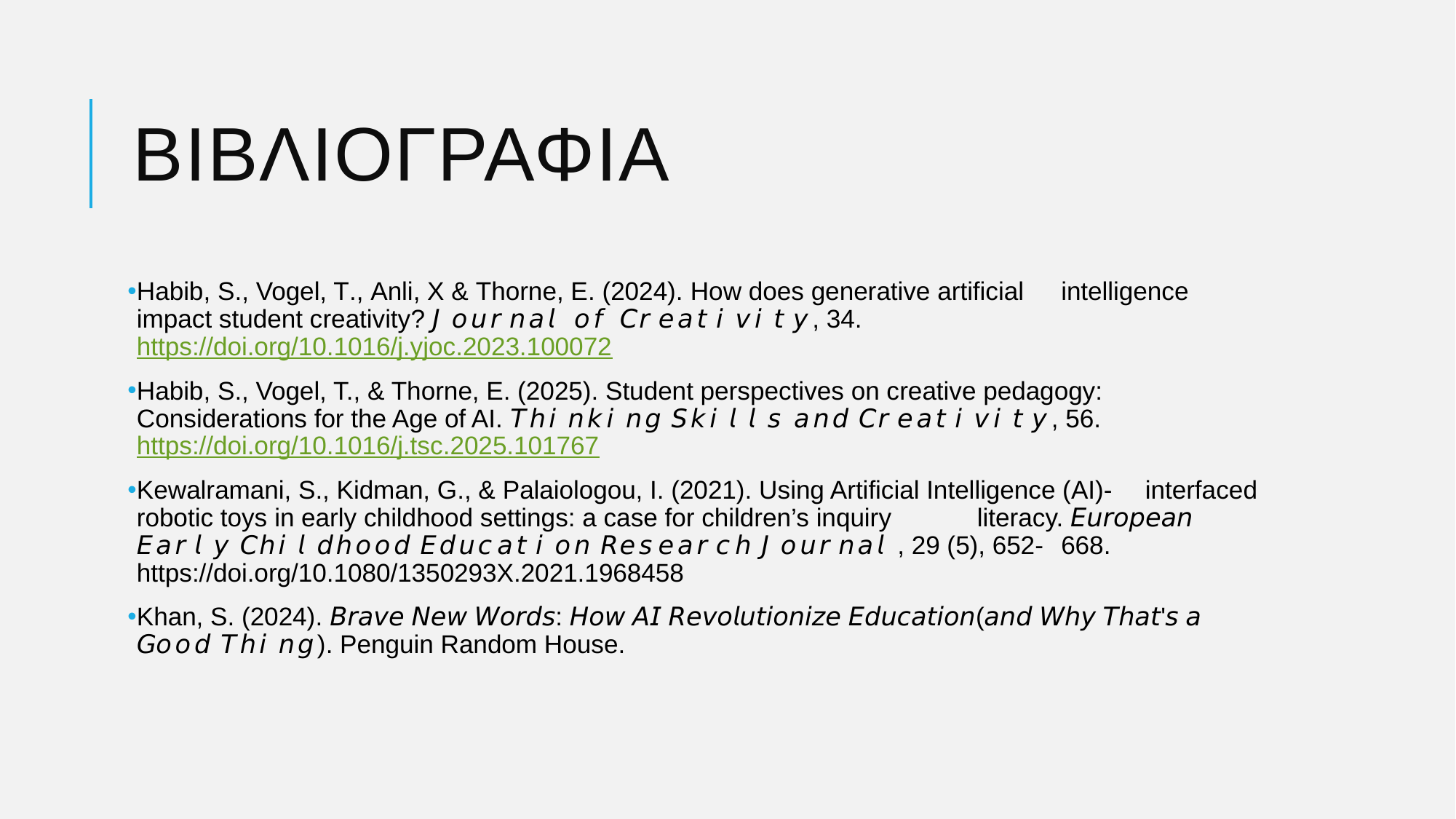

# βιβλιογραφια
Habib, S., Vogel, T., Anli, X & Thorne, E. (2024). How does generative artificial 	intelligence 	impact student creativity? 𝘑𝘰𝘶𝘳𝘯𝘢𝘭 𝘰𝘧 𝘊𝘳𝘦𝘢𝘵𝘪𝘷𝘪𝘵𝘺, 34. 	https://doi.org/10.1016/j.yjoc.2023.100072
Habib, S., Vogel, T., & Thorne, E. (2025). Student perspectives on creative pedagogy: 	Considerations for the Age of AI. 𝘛𝘩𝘪𝘯𝘬𝘪𝘯𝘨 𝘚𝘬𝘪𝘭𝘭𝘴 𝘢𝘯𝘥 𝘊𝘳𝘦𝘢𝘵𝘪𝘷𝘪𝘵𝘺, 56. 	https://doi.org/10.1016/j.tsc.2025.101767
Kewalramani, S., Kidman, G., & Palaiologou, I. (2021). Using Artificial Intelligence (AI)-	interfaced robotic toys in early childhood settings: a case for children’s inquiry 	literacy. 𝘌𝘶𝘳𝘰𝘱𝘦𝘢𝘯 𝘌𝘢𝘳𝘭𝘺 𝘊𝘩𝘪𝘭𝘥𝘩𝘰𝘰𝘥 𝘌𝘥𝘶𝘤𝘢𝘵𝘪𝘰𝘯 𝘙𝘦𝘴𝘦𝘢𝘳𝘤𝘩 𝘑𝘰𝘶𝘳𝘯𝘢𝘭, 29 (5), 652-	668. https://doi.org/10.1080/1350293X.2021.1968458
Khan, S. (2024). 𝘉𝘳𝘢𝘷𝘦 𝘕𝘦𝘸 𝘞𝘰𝘳𝘥𝘴: 𝘏𝘰𝘸 𝘈𝘐 𝘙𝘦𝘷𝘰𝘭𝘶𝘵𝘪𝘰𝘯𝘪𝘻𝘦 𝘌𝘥𝘶𝘤𝘢𝘵𝘪𝘰𝘯(𝘢𝘯𝘥 𝘞𝘩𝘺 𝘛𝘩𝘢𝘵'𝘴 𝘢 	𝘎𝘰𝘰𝘥 𝘛𝘩𝘪𝘯𝘨). Penguin Random House.